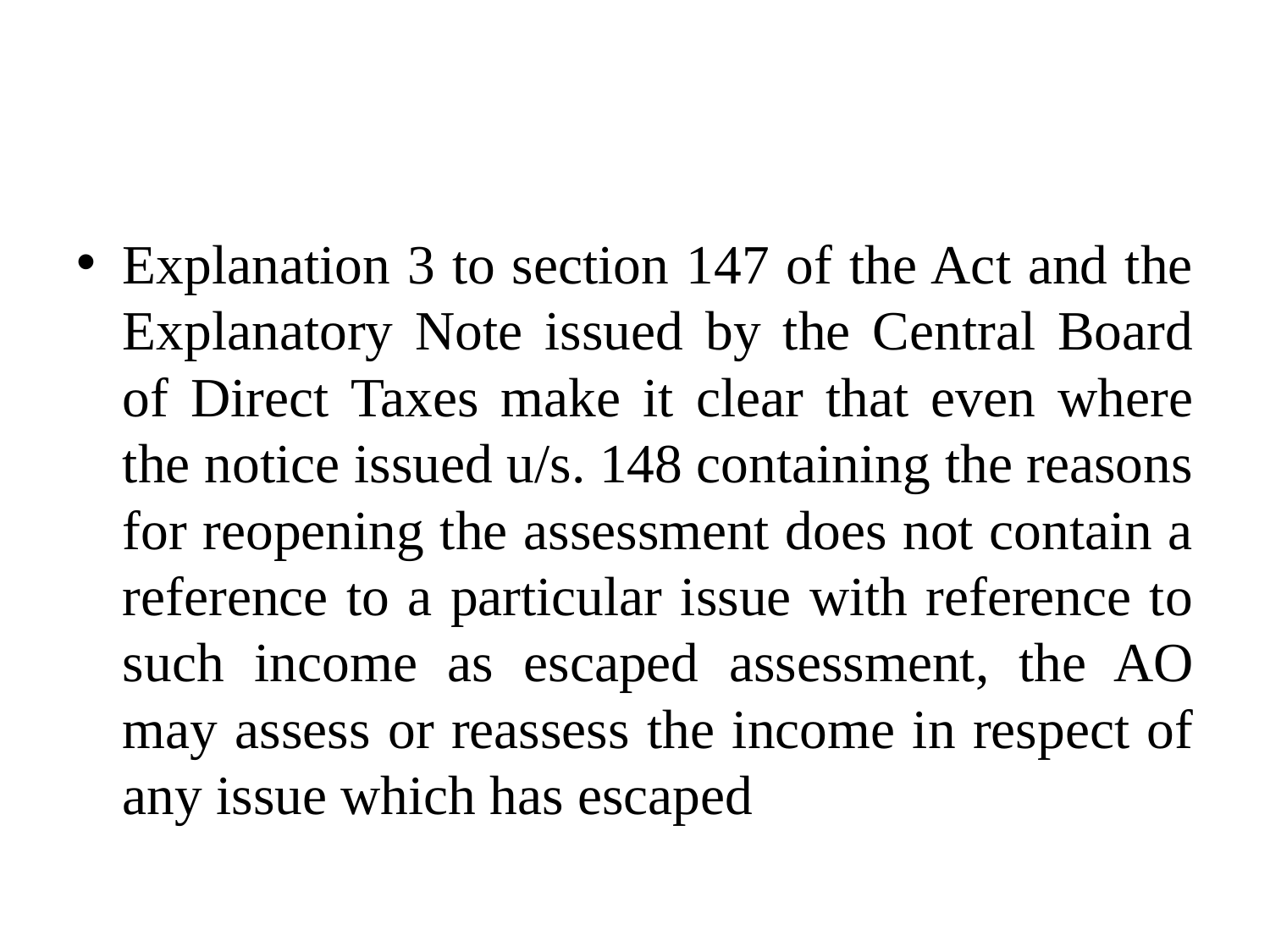

#
Explanation 3 to section 147 of the Act and the Explanatory Note issued by the Central Board of Direct Taxes make it clear that even where the notice issued u/s. 148 containing the reasons for reopening the assessment does not contain a reference to a particular issue with reference to such income as escaped assessment, the AO may assess or reassess the income in respect of any issue which has escaped